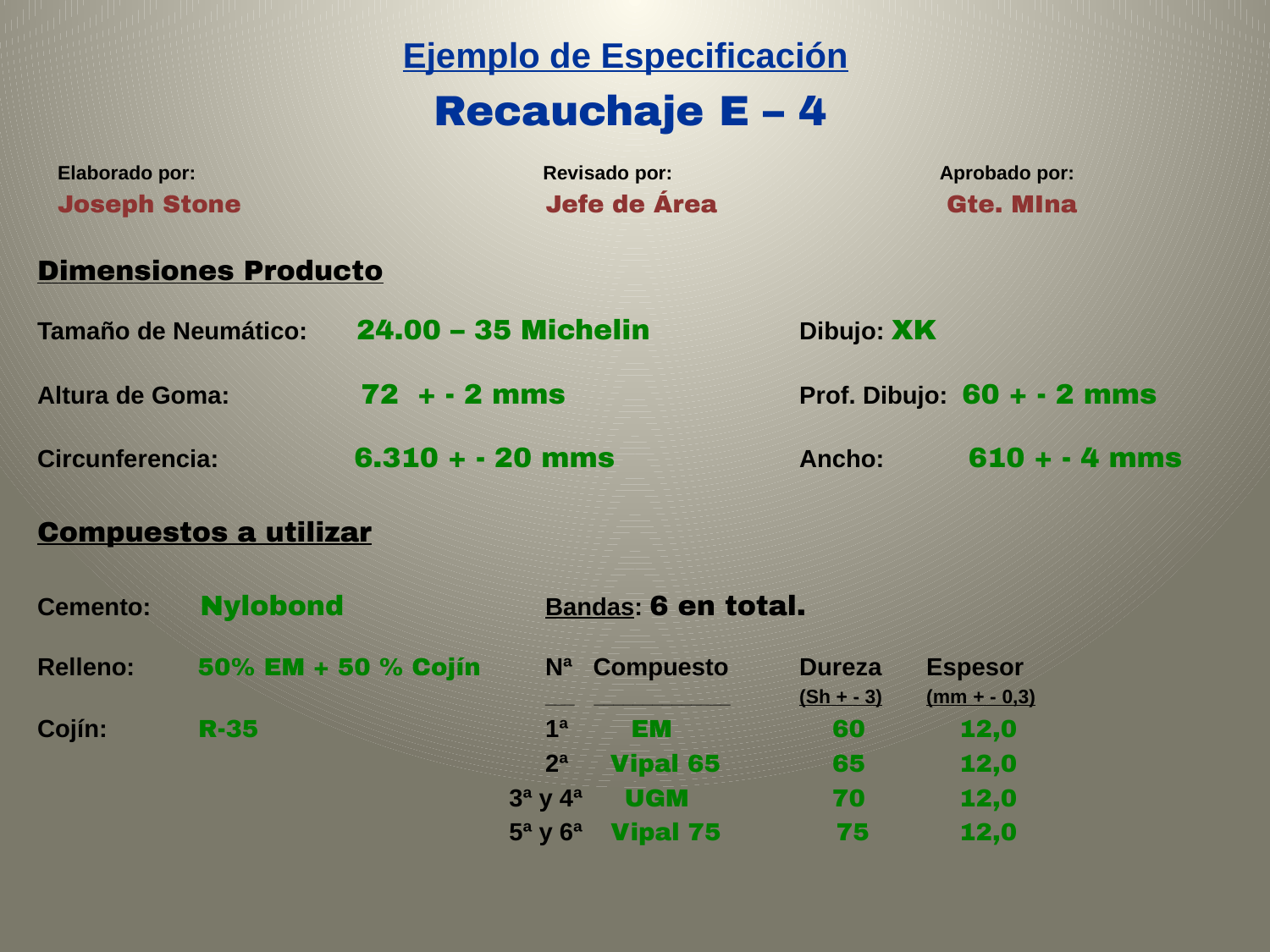

Ejemplo de Especificación
Recauchaje E – 4

Elaborado por:		                   Revisado por:		                      Aprobado por:
Joseph Stone		             Jefe de Área		Gte. MIna

Dimensiones Producto

Tamaño de Neumático:       24.00 – 35 Michelin		Dibujo: XK

Altura de Goma:	          72  + - 2 mms		Prof. Dibujo:  60 + - 2 mms

Circunferencia:	         6.310 + - 20 mms		Ancho:	      610 + - 4 mms

Compuestos a utilizar

Cemento:       Nylobond		Bandas: 6 en total.

Relleno:         50% EM + 50 % Cojín	Nª   Compuesto	Dureza	Espesor
				___    ______________	(Sh + - 3)	(mm + - 0,3)
Cojín:             R-35			1ª         EM 	    60	    12,0
				2ª      Vipal 65	    65	    12,0
			             3ª y 4ª      UGM	    70	    12,0
			             5ª y 6ª    Vipal 75              75	    12,0